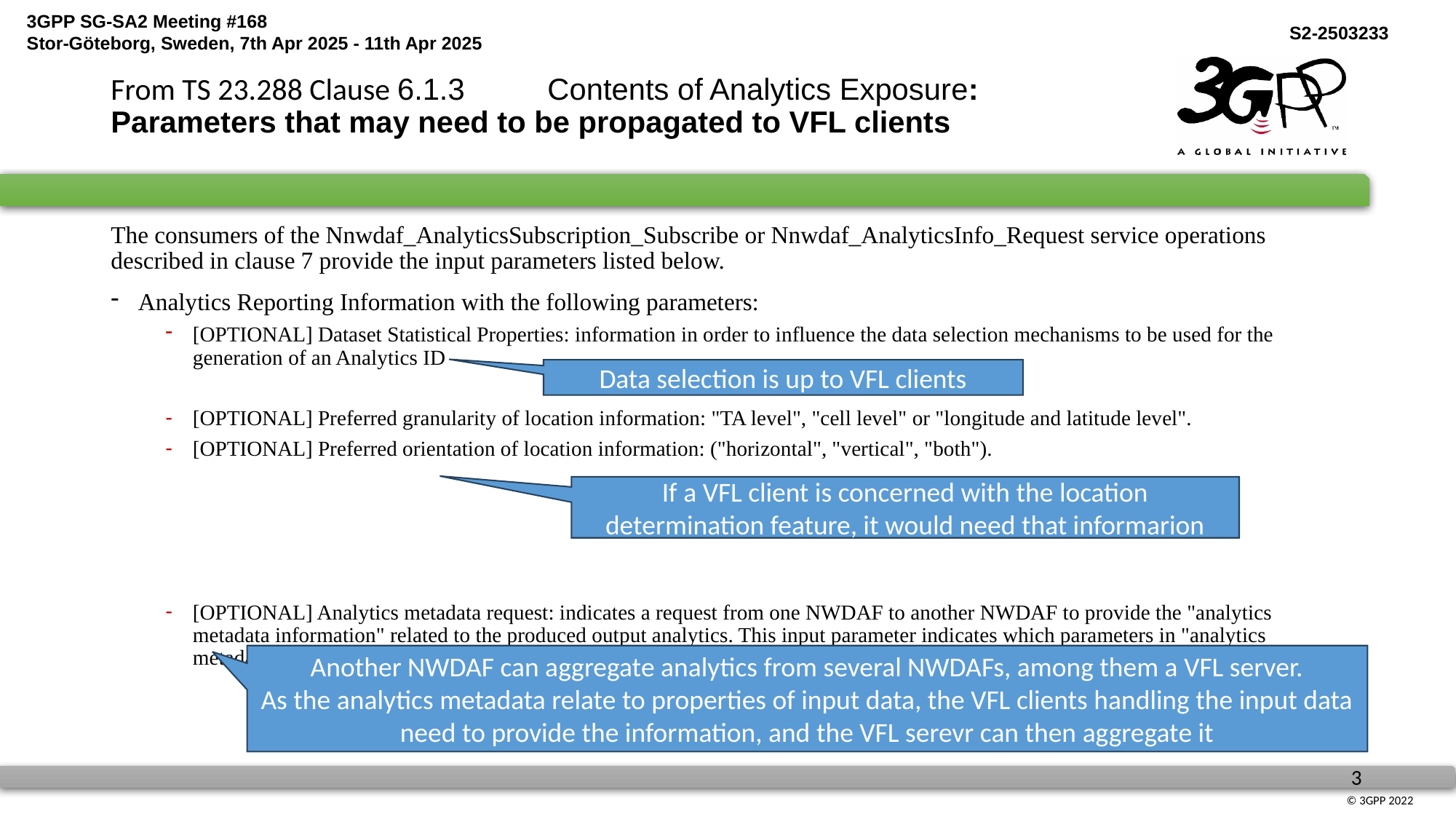

# From TS 23.288 Clause 6.1.3	Contents of Analytics Exposure: Parameters that may need to be propagated to VFL clients
The consumers of the Nnwdaf_AnalyticsSubscription_Subscribe or Nnwdaf_AnalyticsInfo_Request service operations described in clause 7 provide the input parameters listed below.
Analytics Reporting Information with the following parameters:
[OPTIONAL] Dataset Statistical Properties: information in order to influence the data selection mechanisms to be used for the generation of an Analytics ID

[OPTIONAL] Preferred granularity of location information: "TA level", "cell level" or "longitude and latitude level".
[OPTIONAL] Preferred orientation of location information: ("horizontal", "vertical", "both").

[OPTIONAL] Analytics metadata request: indicates a request from one NWDAF to another NWDAF to provide the "analytics metadata information" related to the produced output analytics. This input parameter indicates which parameters in "analytics metadata information" are required to aggregate the output analytics for the requested Analytics ID(s).

Data selection is up to VFL clients
If a VFL client is concerned with the location determination feature, it would need that informarion
Another NWDAF can aggregate analytics from several NWDAFs, among them a VFL server.
As the analytics metadata relate to properties of input data, the VFL clients handling the input data need to provide the information, and the VFL serevr can then aggregate it